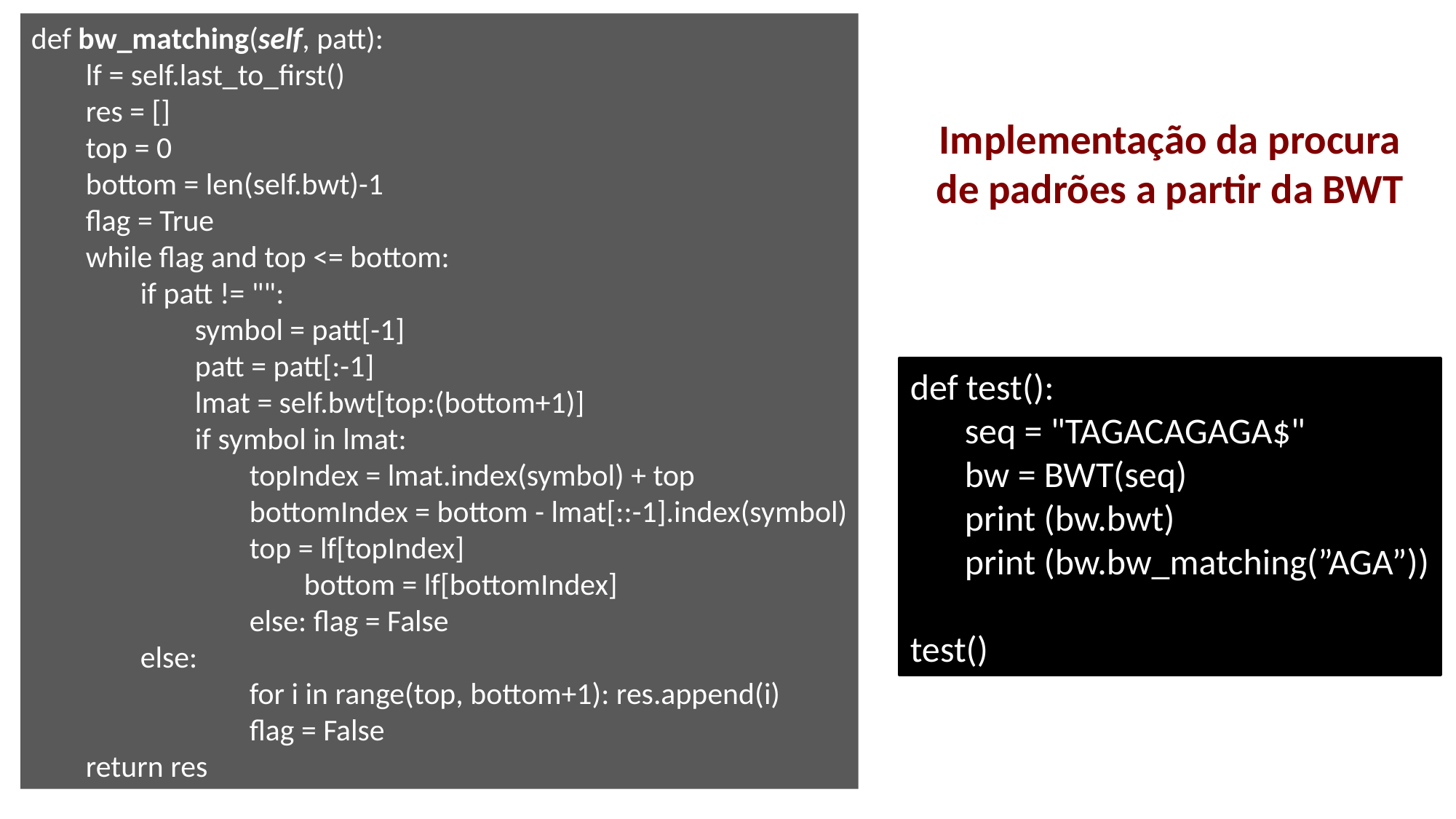

def bw_matching(self, patt):
lf = self.last_to_first()
res = []
top = 0
bottom = len(self.bwt)-1
flag = True
while flag and top <= bottom:
if patt != "":
symbol = patt[-1]
patt = patt[:-1]
lmat = self.bwt[top:(bottom+1)]
if symbol in lmat:
topIndex = lmat.index(symbol) + top
bottomIndex = bottom - lmat[::-1].index(symbol)
top = lf[topIndex]
	bottom = lf[bottomIndex]
	else: flag = False
else:
	for i in range(top, bottom+1): res.append(i)
	flag = False
return res
# Implementação da procura de padrões a partir da BWT
def test():
seq = "TAGACAGAGA$"
bw = BWT(seq)
print (bw.bwt)
print (bw.bw_matching(”AGA”))

test()